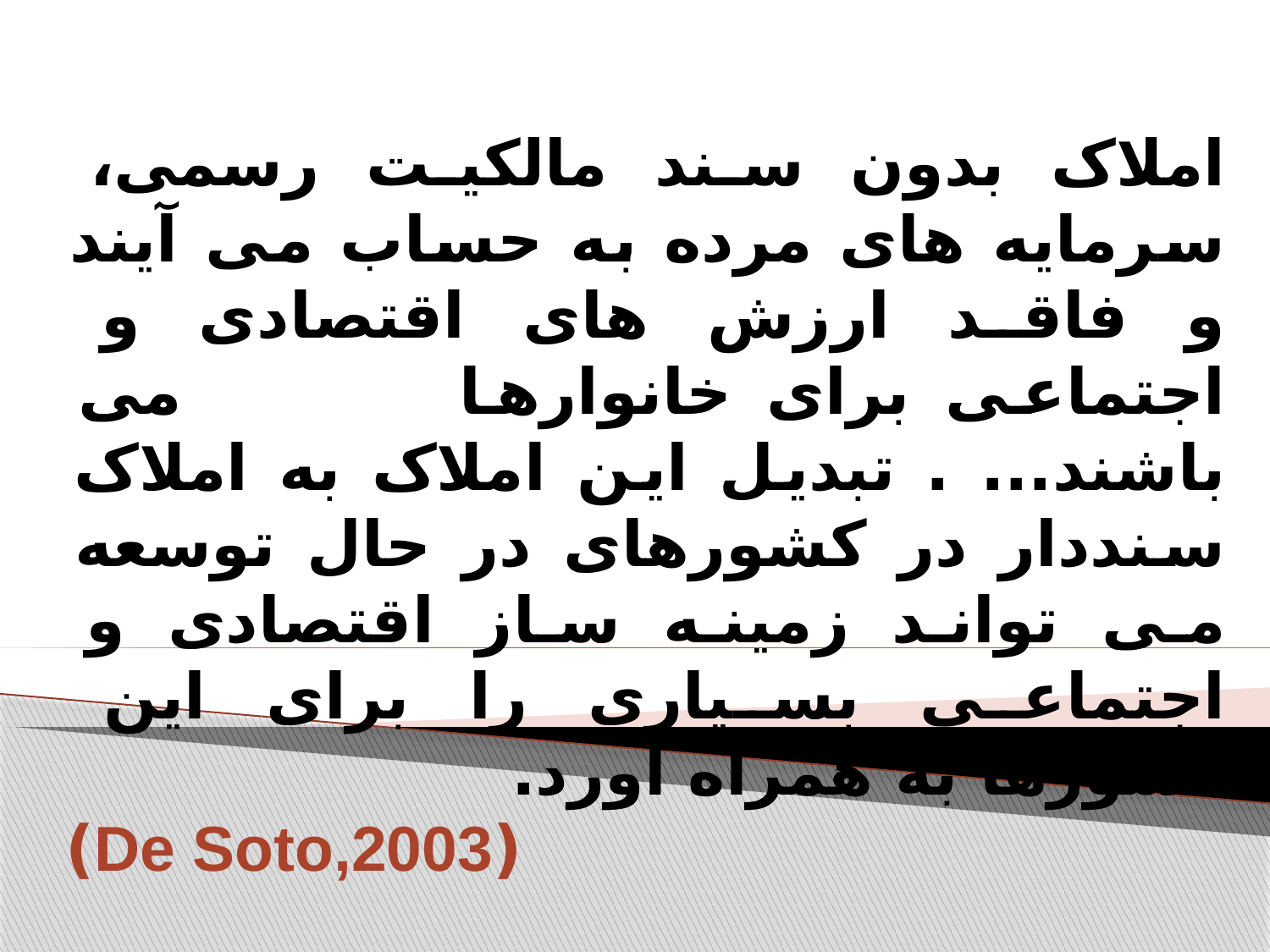

املاک بدون سند مالکیت رسمی، سرمایه های مرده به حساب می آیند و فاقد ارزش های اقتصادی و اجتماعی برای خانوارها        می باشند... . تبدیل این املاک به املاک سنددار در کشورهای در حال توسعه می تواند زمینه ساز اقتصادی و اجتماعی بسیاری را برای این کشورها به همراه آورد.
 (De Soto,2003)